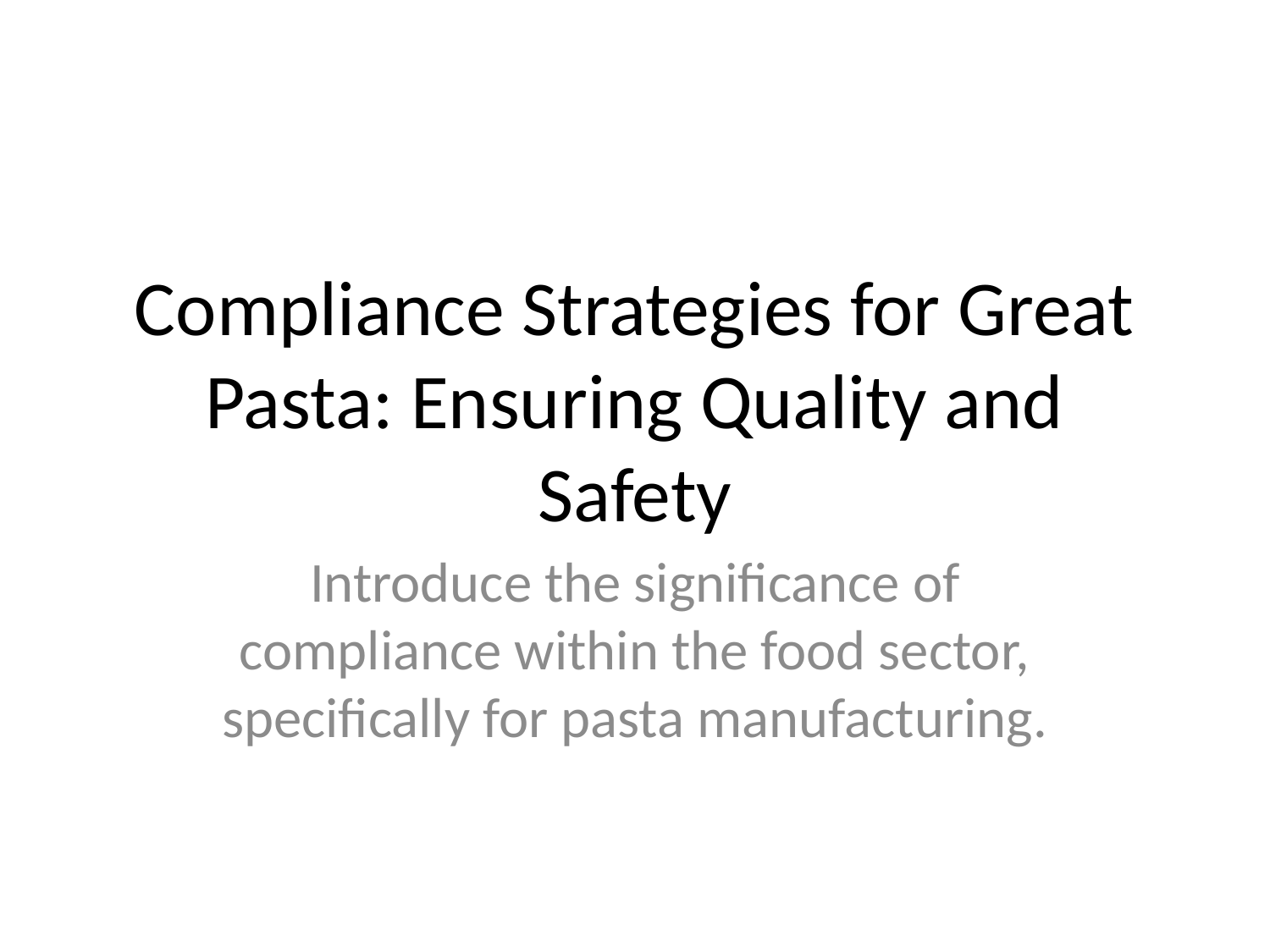

# Compliance Strategies for Great Pasta: Ensuring Quality and Safety
Introduce the significance of compliance within the food sector, specifically for pasta manufacturing.